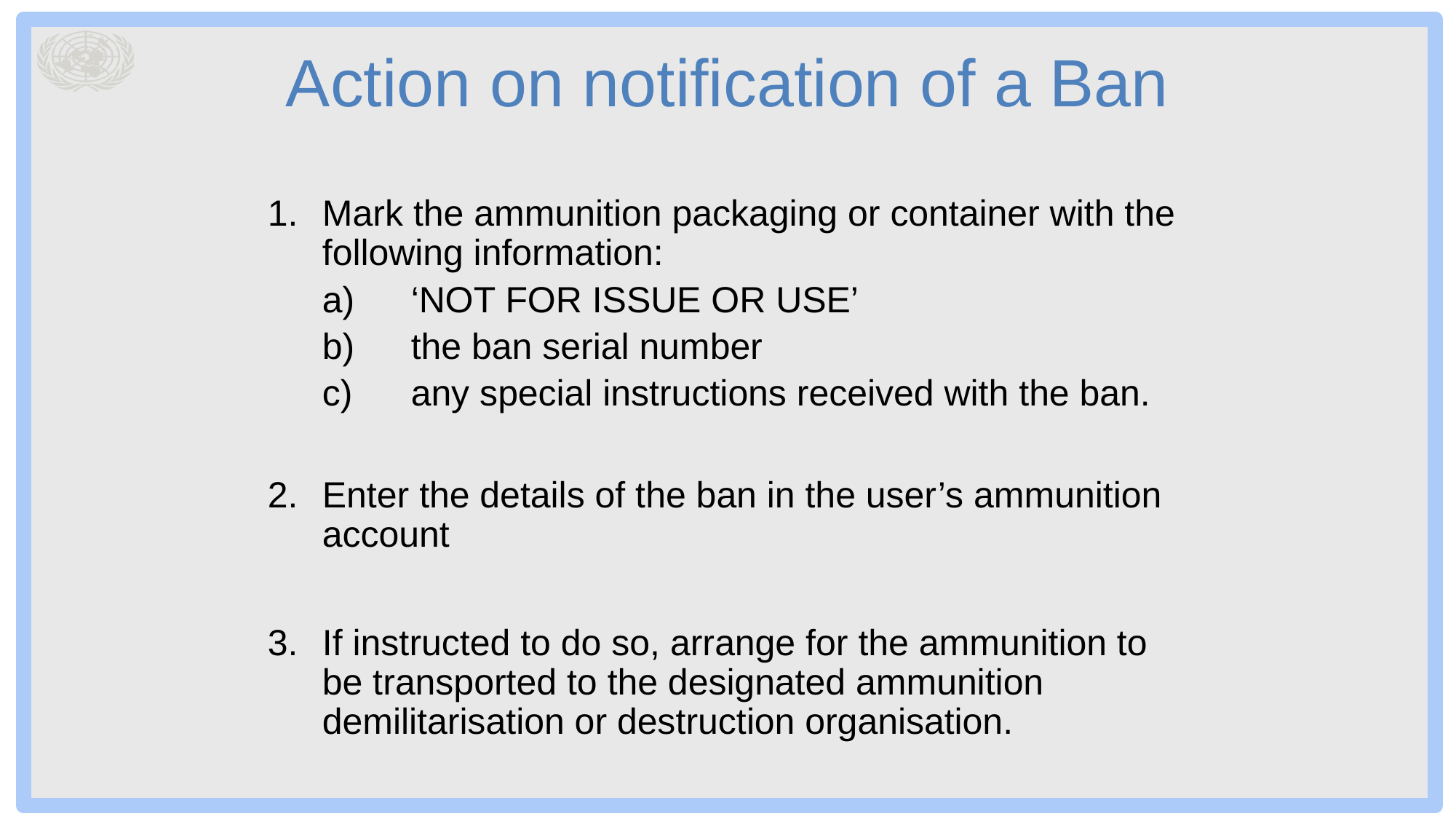

# Action on notification of a Ban
Mark the ammunition packaging or container with the following information:
‘NOT FOR ISSUE OR USE’
the ban serial number
any special instructions received with the ban.

Enter the details of the ban in the user’s ammunition account

If instructed to do so, arrange for the ammunition to be transported to the designated ammunition demilitarisation or destruction organisation.